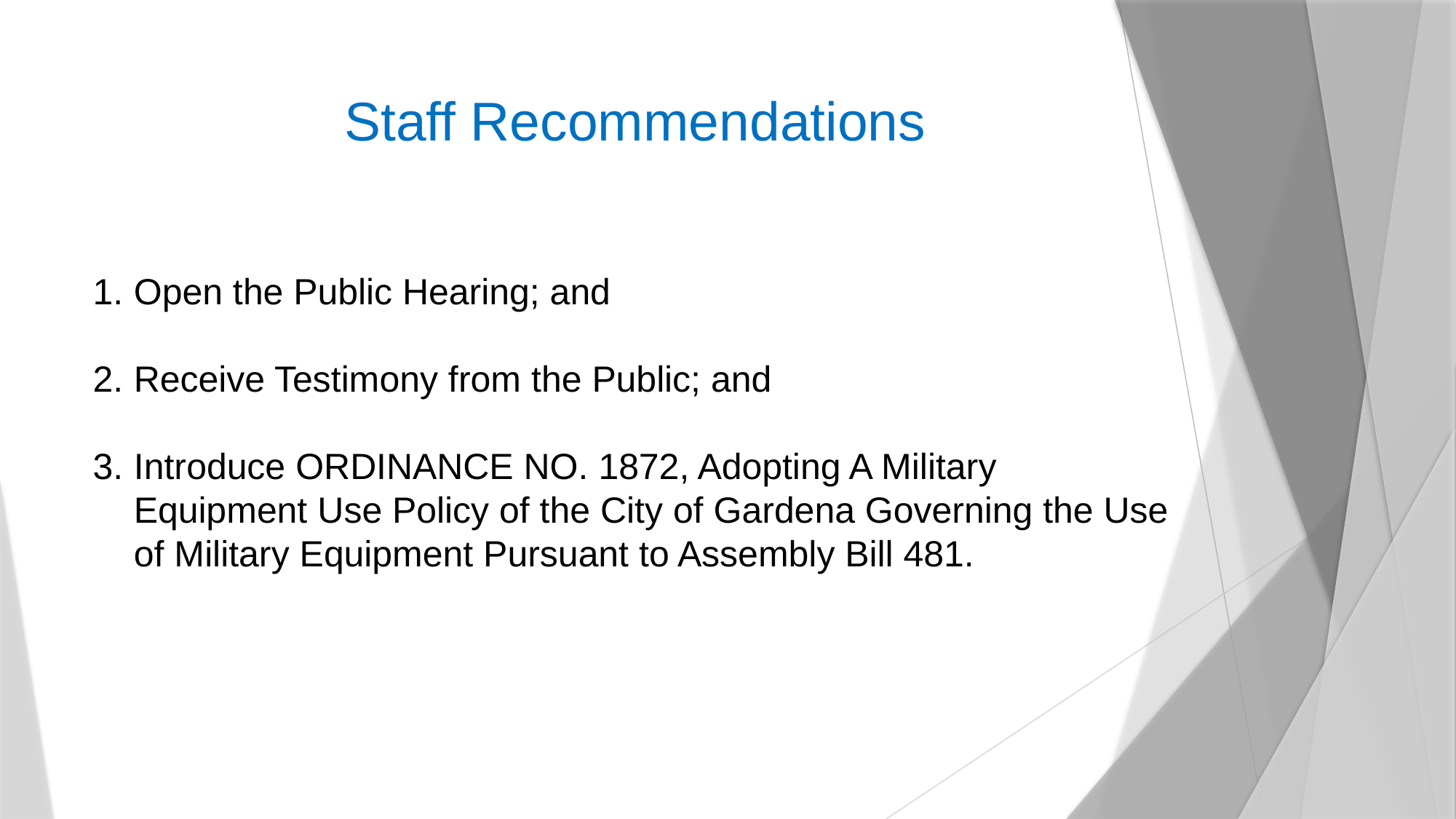

Staff Recommendations

Open the Public Hearing; and

Receive Testimony from the Public; and

Introduce ORDINANCE NO. 1872, Adopting A Military Equipment Use Policy of the City of Gardena Governing the Use of Military Equipment Pursuant to Assembly Bill 481.